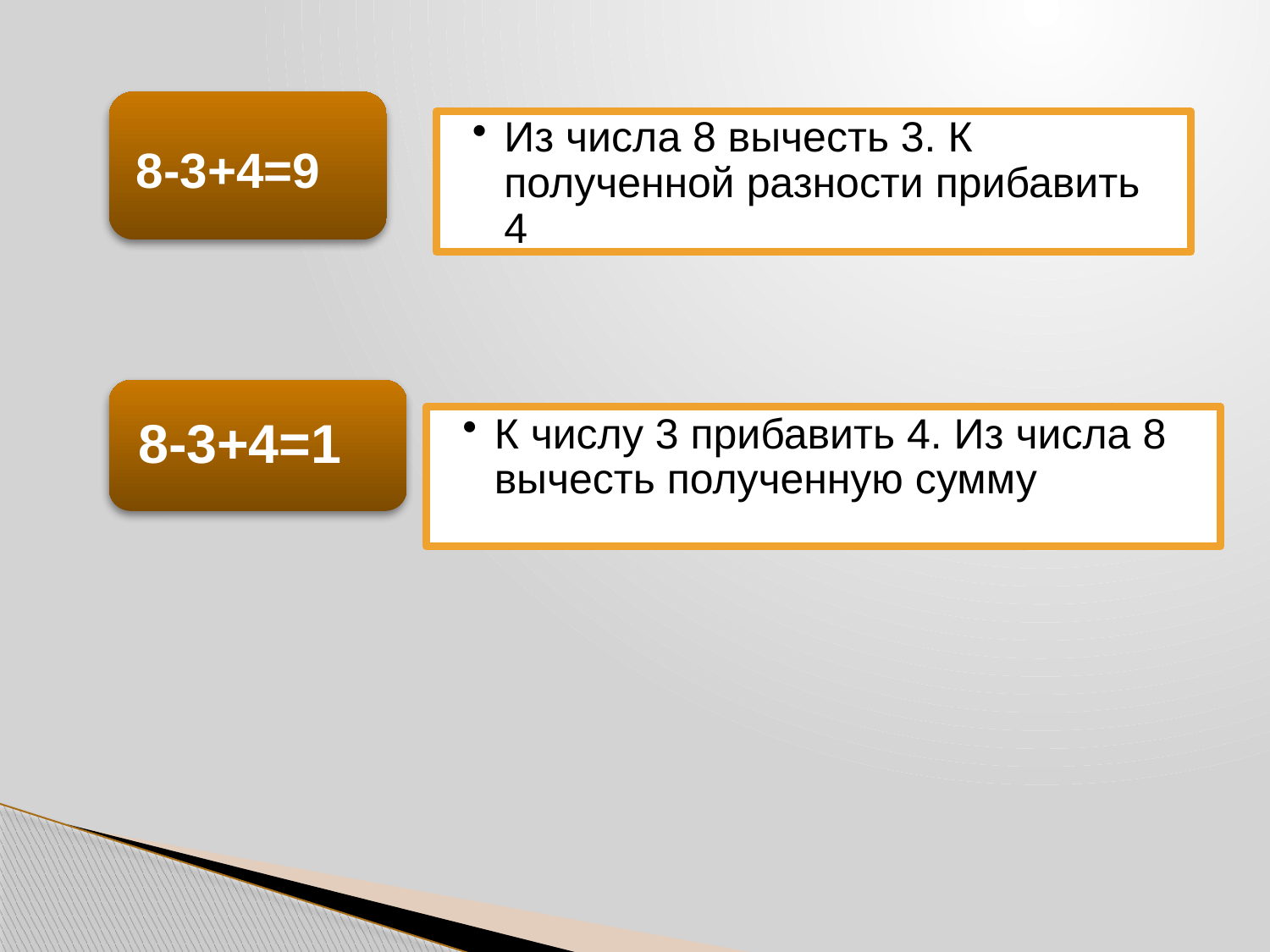

8-3+4=9

Из числа 8 вычесть 3. К полученной разности прибавить 4
8-3+4=1
К числу 3 прибавить 4. Из числа 8 вычесть полученную сумму